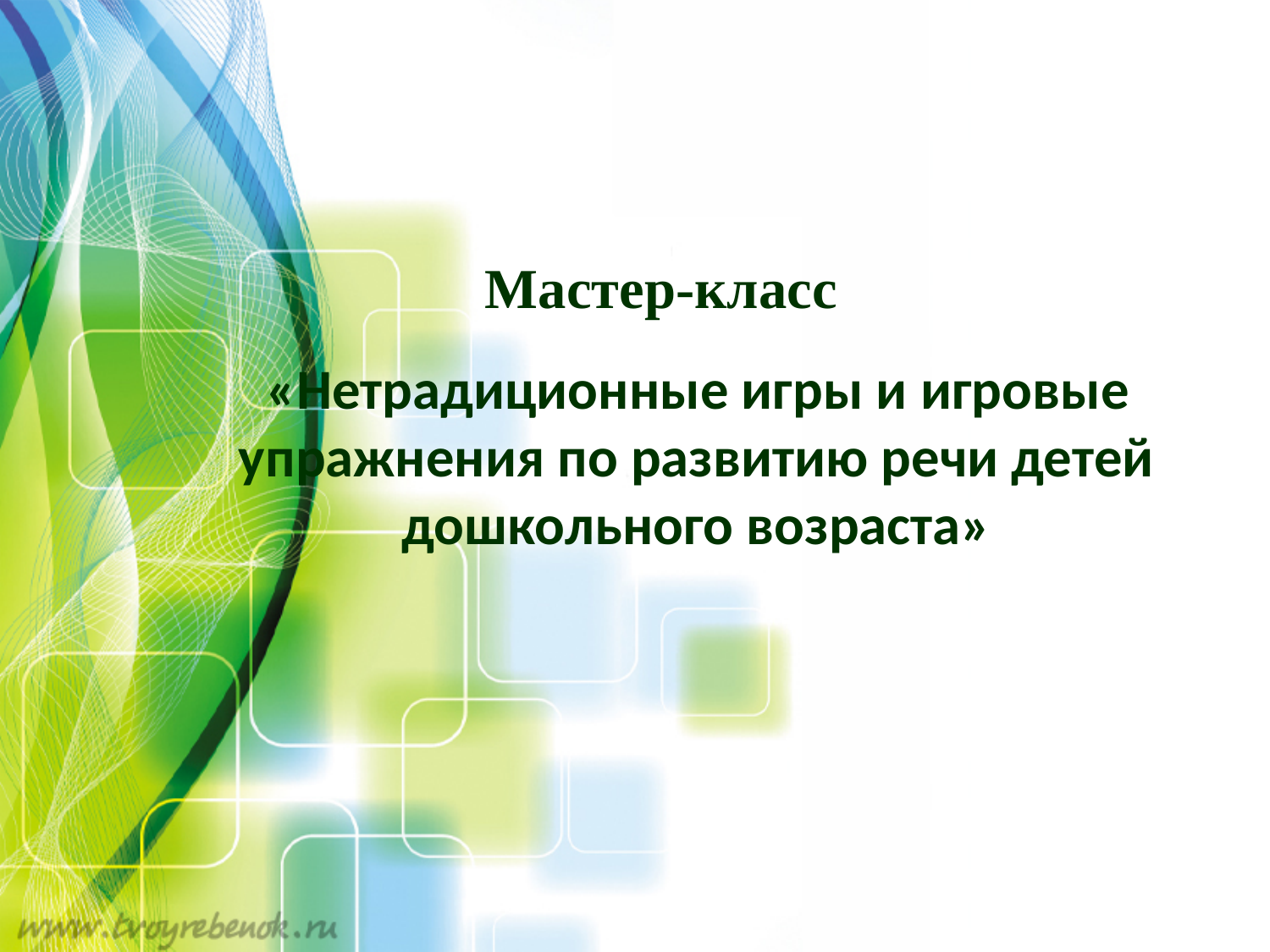

Мастер-класс
    «Нетрадиционные игры и игровые упражнения по развитию речи детей дошкольного возраста»